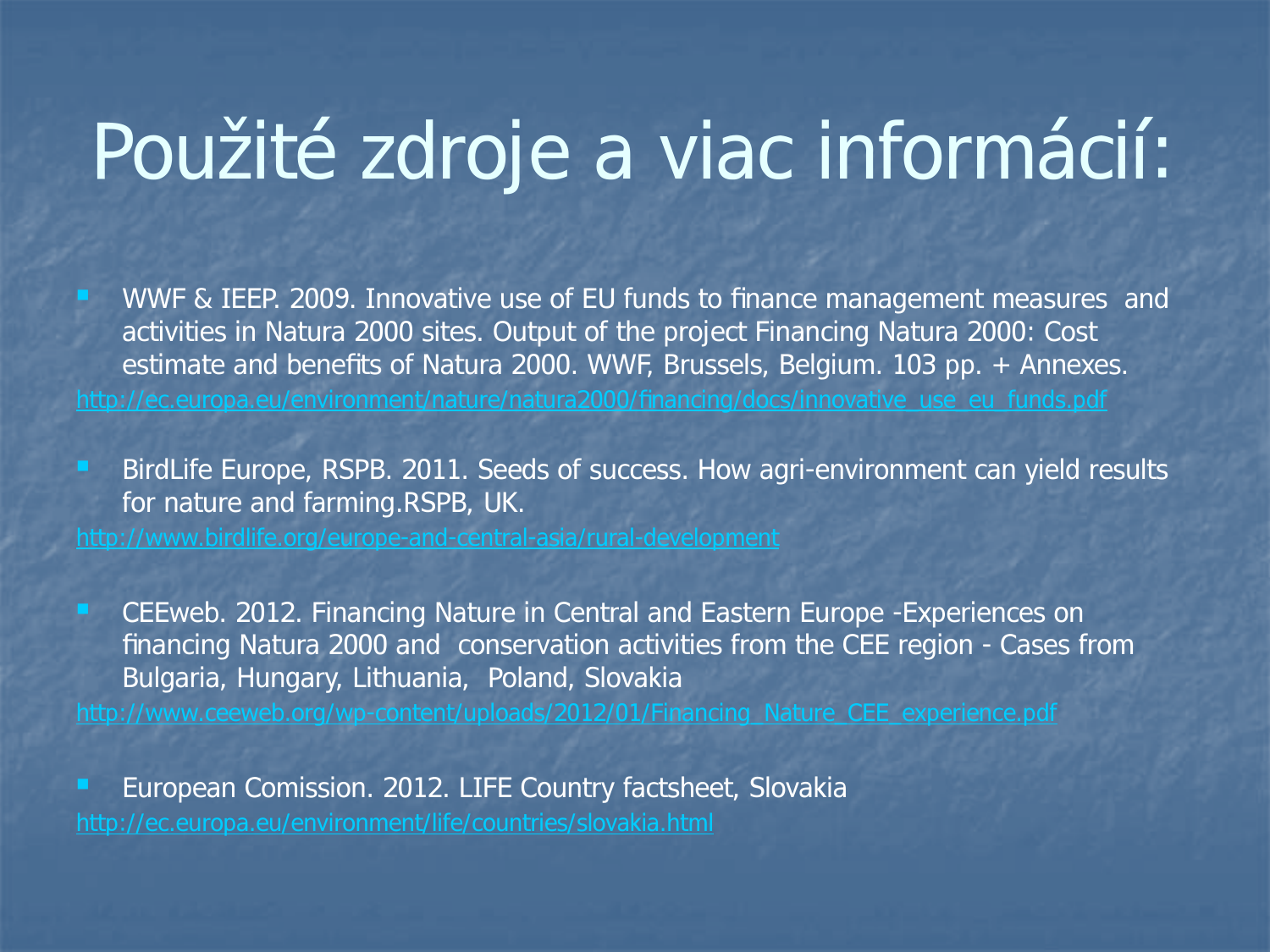

# Použité zdroje a viac informácií:
WWF & IEEP. 2009. Innovative use of EU funds to finance management measures  and activities in Natura 2000 sites. Output of the project Financing Natura 2000: Cost  estimate and benefits of Natura 2000. WWF, Brussels, Belgium. 103 pp. + Annexes.
http://ec.europa.eu/environment/nature/natura2000/financing/docs/innovative_use_eu_funds.pdf

BirdLife Europe, RSPB. 2011. Seeds of success. How agri-environment can yield results for nature and farming.RSPB, UK.
http://www.birdlife.org/europe-and-central-asia/rural-development

CEEweb. 2012. Financing Nature in Central and Eastern Europe -Experiences on financing Natura 2000 and  conservation activities from the CEE region - Cases from Bulgaria, Hungary, Lithuania,  Poland, Slovakia
http://www.ceeweb.org/wp-content/uploads/2012/01/Financing_Nature_CEE_experience.pdf

European Comission. 2012. LIFE Country factsheet, Slovakia
http://ec.europa.eu/environment/life/countries/slovakia.html